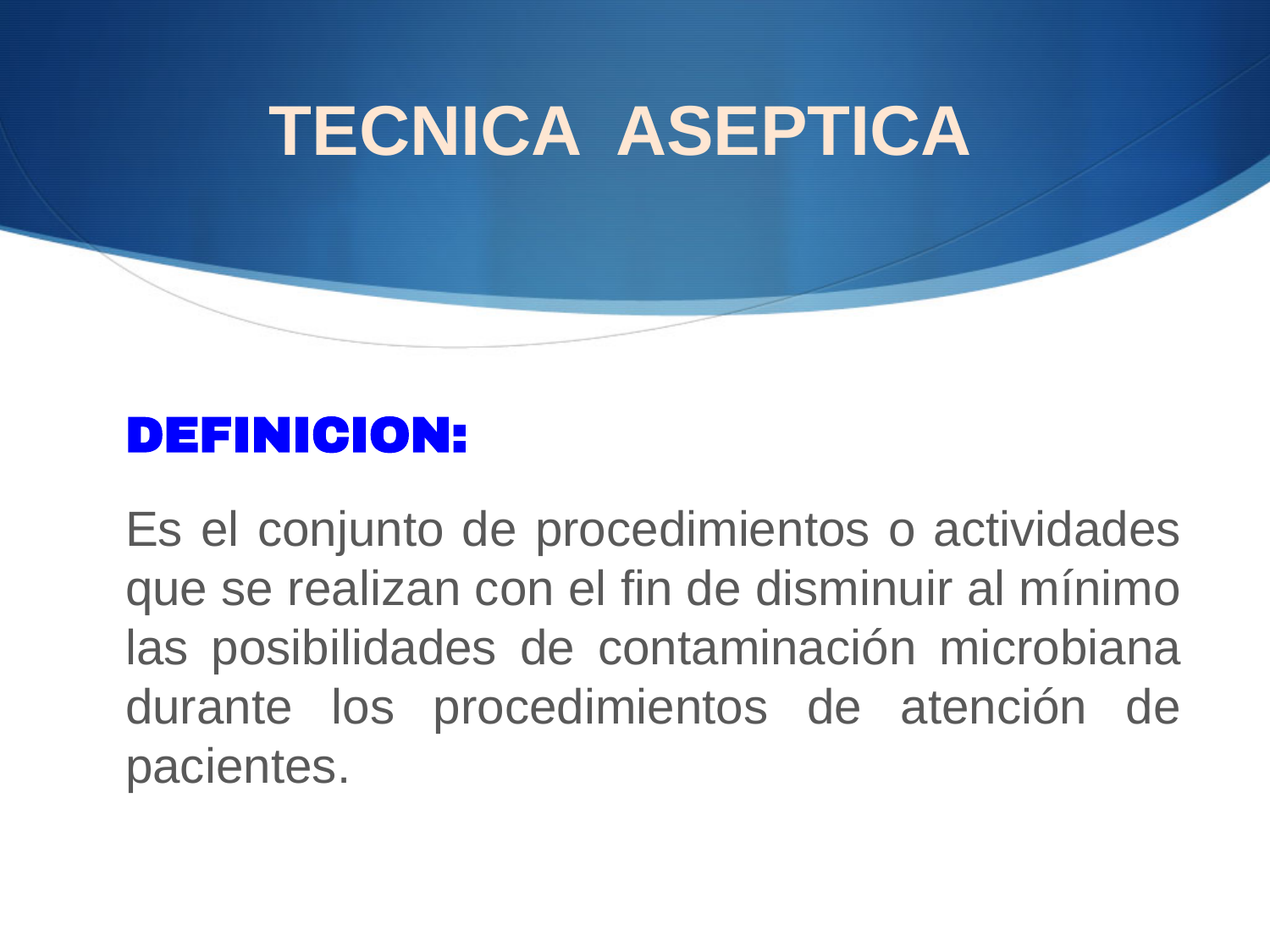

# TECNICA  ASEPTICA
	DEFINICION:
	Es el conjunto de procedimientos o actividades que se realizan con el fin de disminuir al mínimo las posibilidades de contaminación microbiana durante los procedimientos de atención de pacientes.